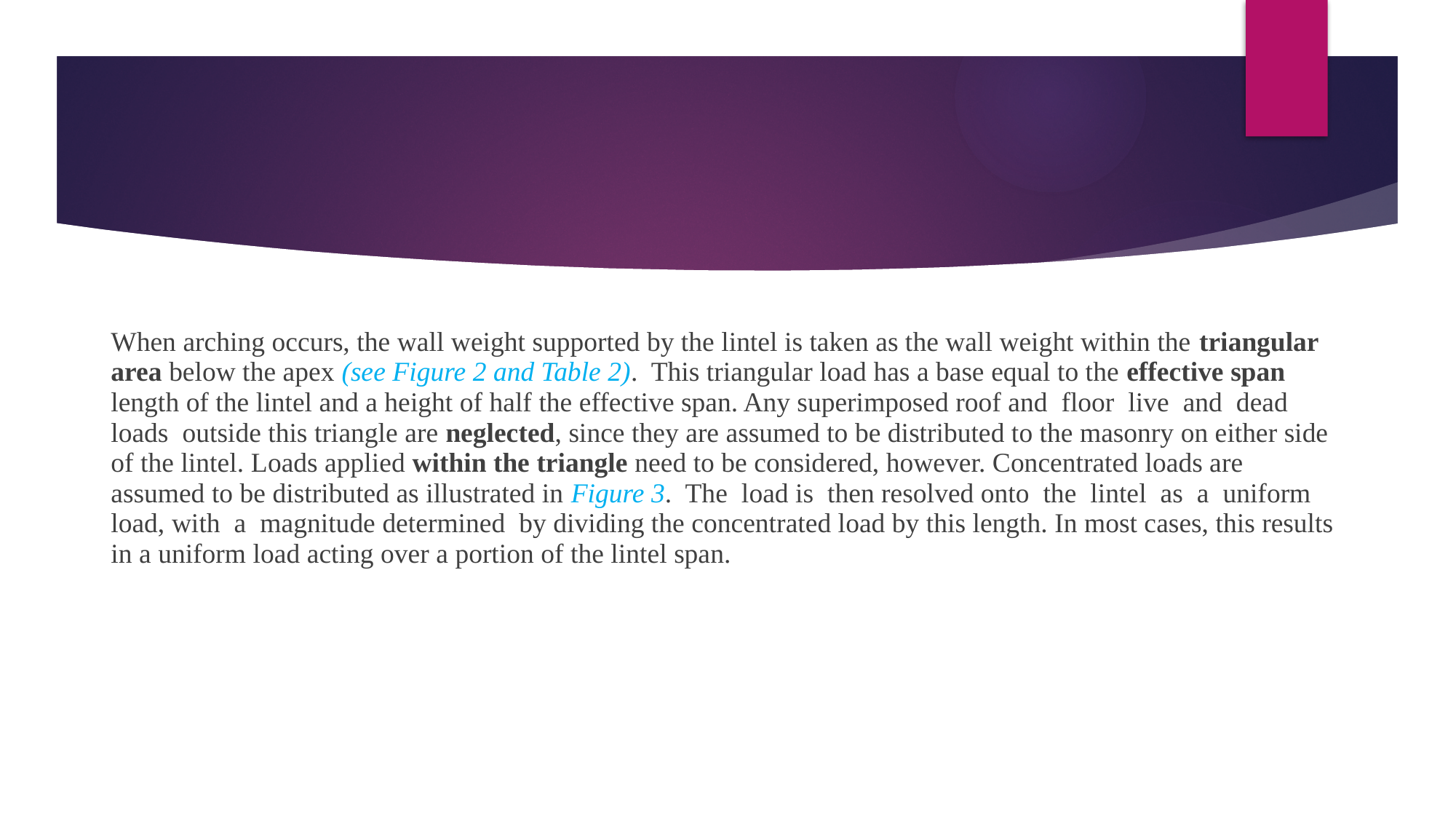

When arching occurs, the wall weight supported by the lintel is taken as the wall weight within the triangular area below the apex (see Figure 2 and Table 2).  This triangular load has a base equal to the effective span length of the lintel and a height of half the effective span. Any superimposed roof and  floor  live  and  dead  loads  outside this triangle are neglected, since they are assumed to be distributed to the masonry on either side of the lintel. Loads applied within the triangle need to be considered, however. Concentrated loads are assumed to be distributed as illustrated in Figure 3.  The  load is  then resolved onto  the  lintel  as  a  uniform load, with  a  magnitude determined  by dividing the concentrated load by this length. In most cases, this results in a uniform load acting over a portion of the lintel span.